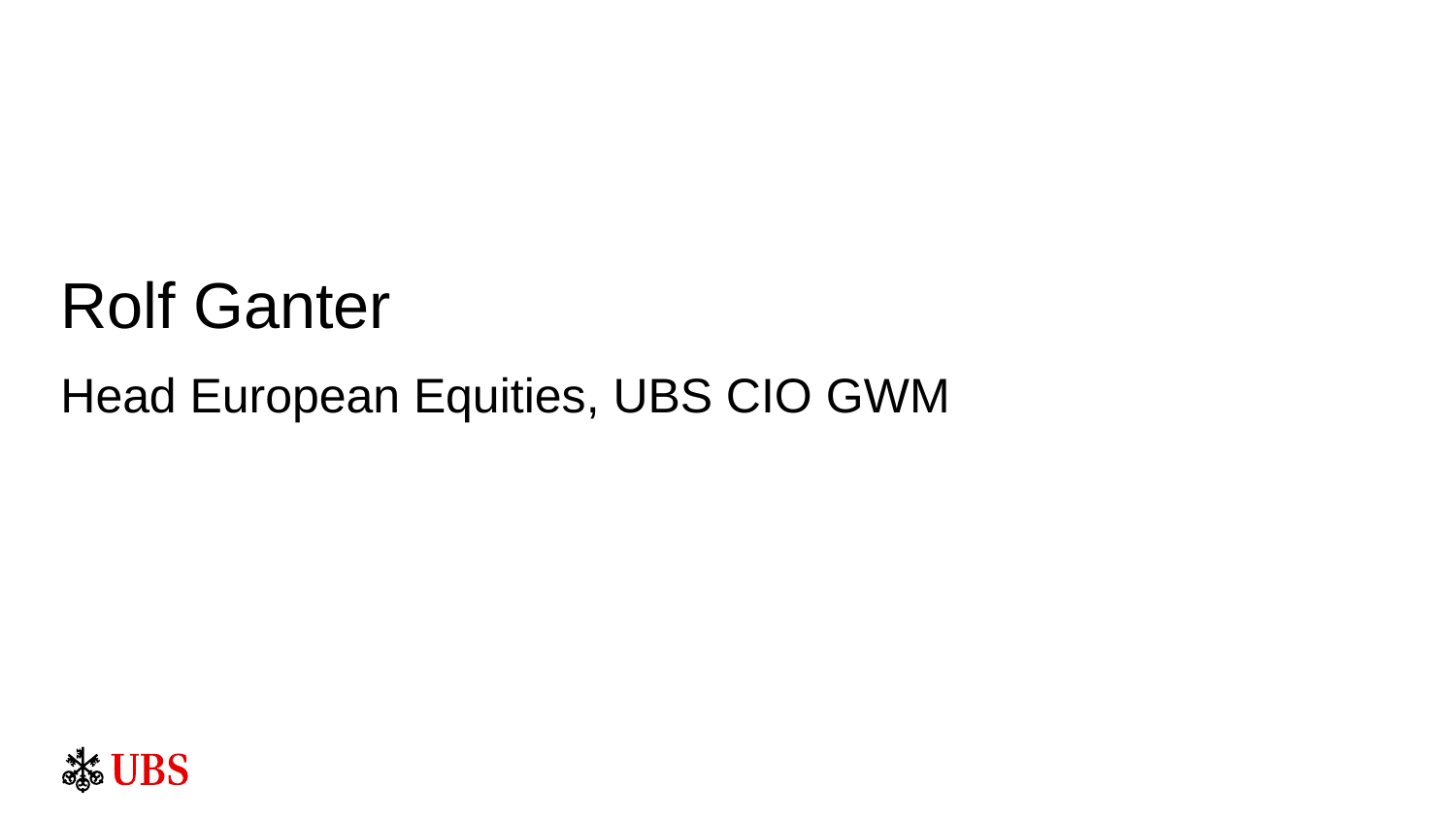

Rolf Ganter
Head European Equities, UBS CIO GWM